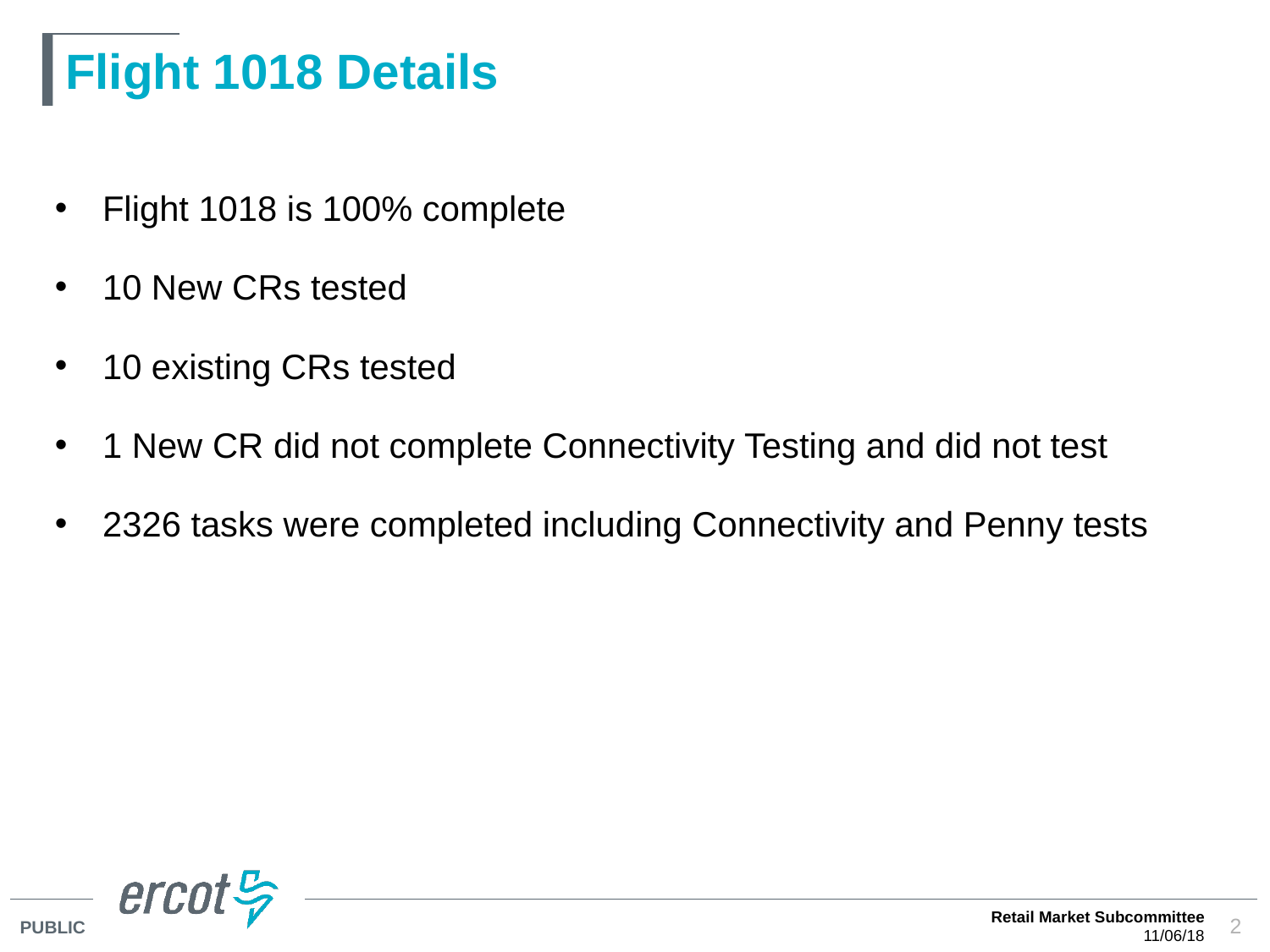

# Flight 1018 Details
Flight 1018 is 100% complete
10 New CRs tested
10 existing CRs tested
1 New CR did not complete Connectivity Testing and did not test
2326 tasks were completed including Connectivity and Penny tests

Retail Market Subcommittee
11/06/18
2